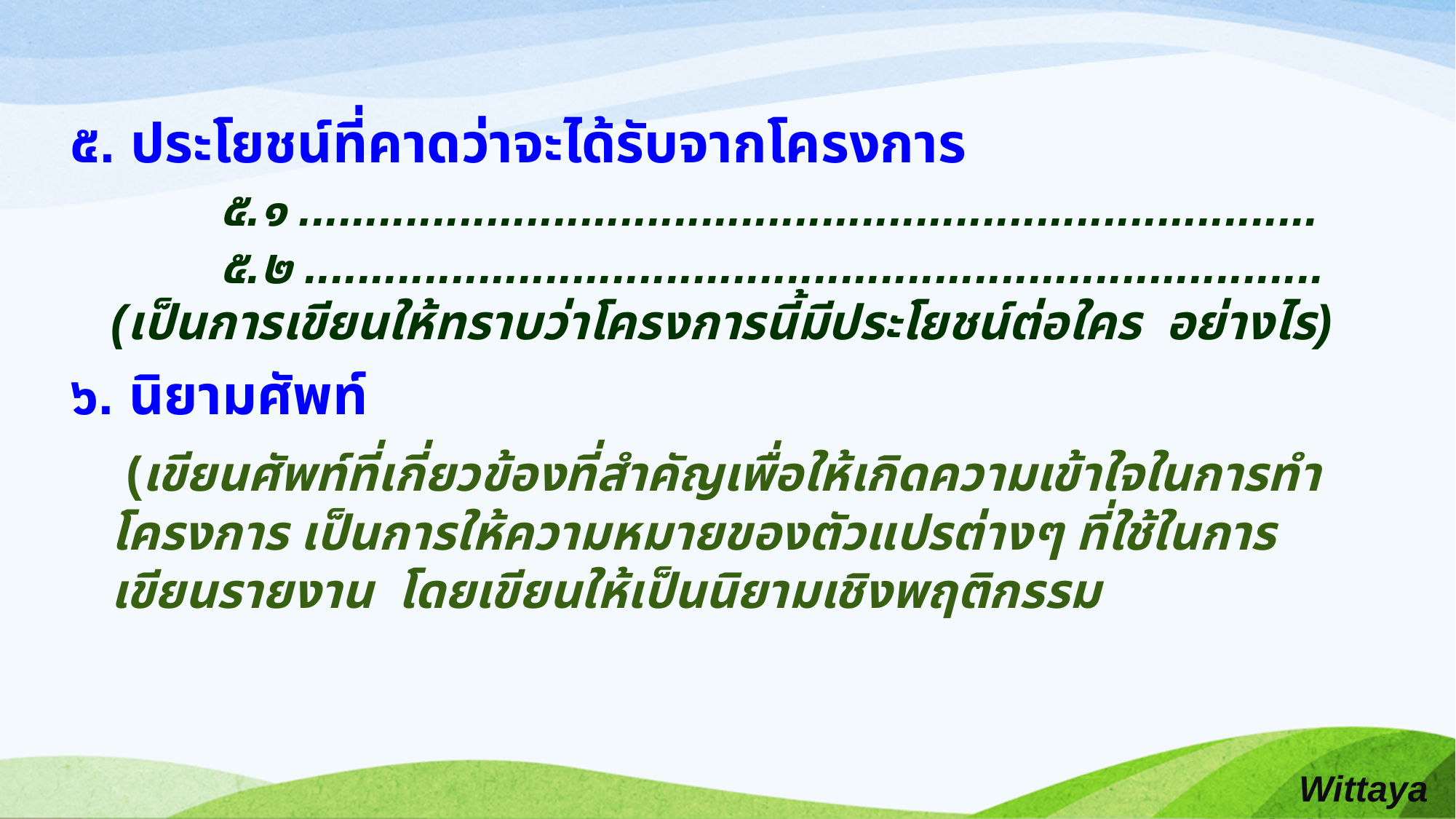

๕. ประโยชน์ที่คาดว่าจะได้รับจากโครงการ
		๕.๑ ............................................................................
		๕.๒ ............................................................................
	(เป็นการเขียนให้ทราบว่าโครงการนี้มีประโยชน์ต่อใคร  อย่างไร)
๖. นิยามศัพท์
	 (เขียนศัพท์ที่เกี่ยวข้องที่สำคัญเพื่อให้เกิดความเข้าใจในการทำโครงการ เป็นการให้ความหมายของตัวแปรต่างๆ ที่ใช้ในการเขียนรายงาน  โดยเขียนให้เป็นนิยามเชิงพฤติกรรม
Wittaya Jaiwithee ...